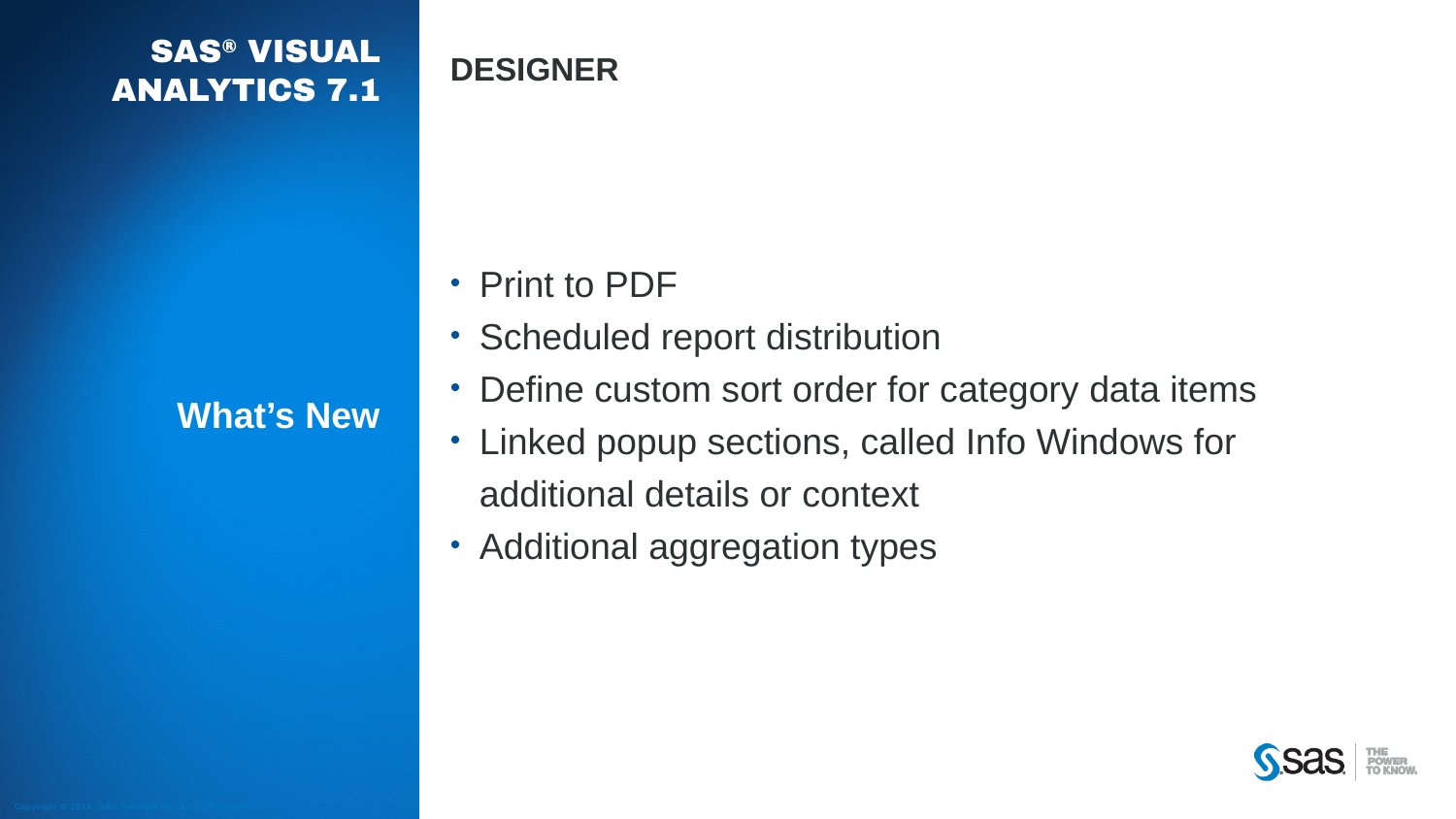

# SAS® Visual Analytics 7.1
Designer
Print to PDF
Scheduled report distribution
Define custom sort order for category data items
Linked popup sections, called Info Windows for additional details or context
Additional aggregation types
What’s New